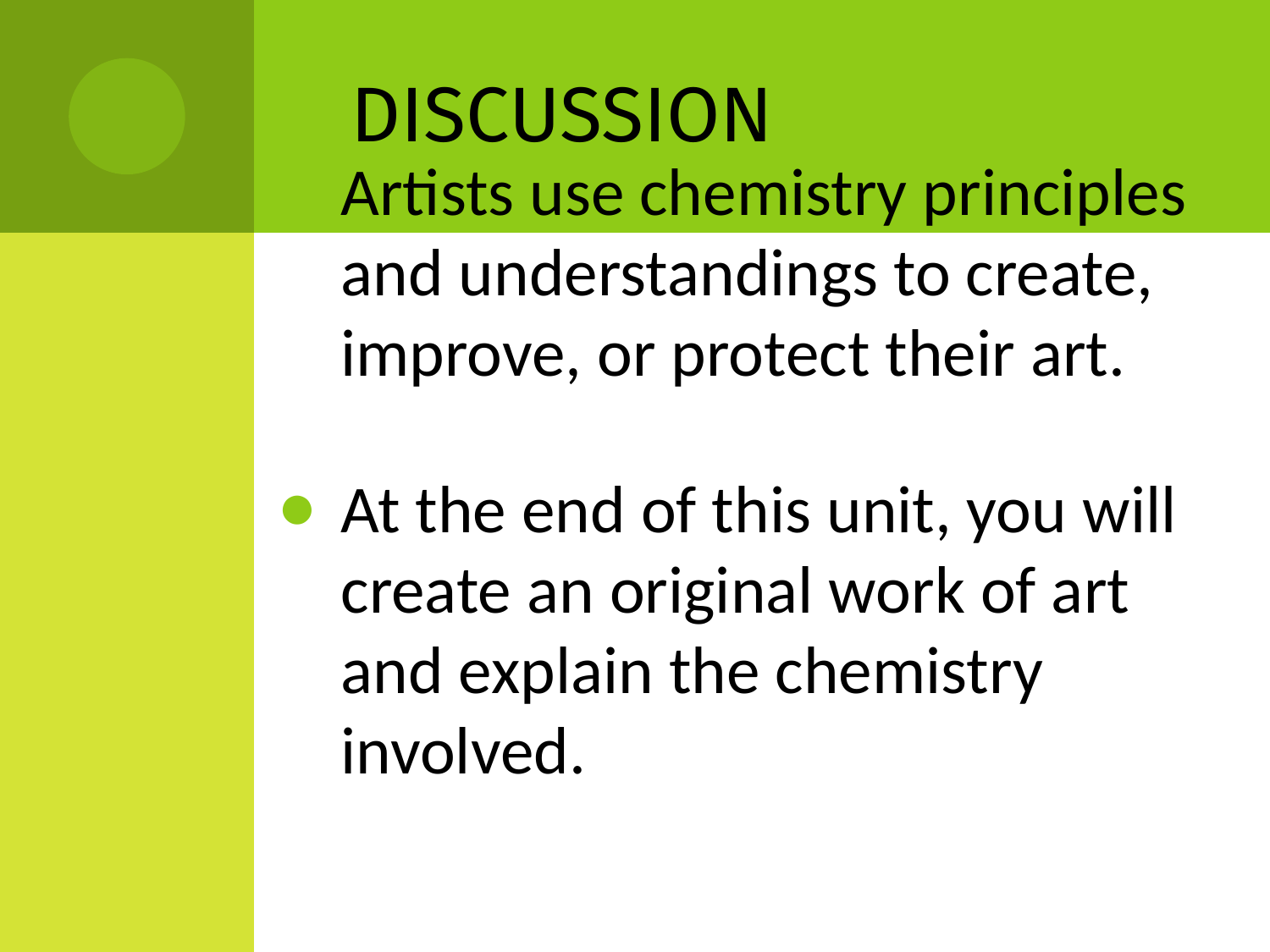

# Discussion
Artists use chemistry principles and understandings to create, improve, or protect their art.

At the end of this unit, you will create an original work of art and explain the chemistry involved.